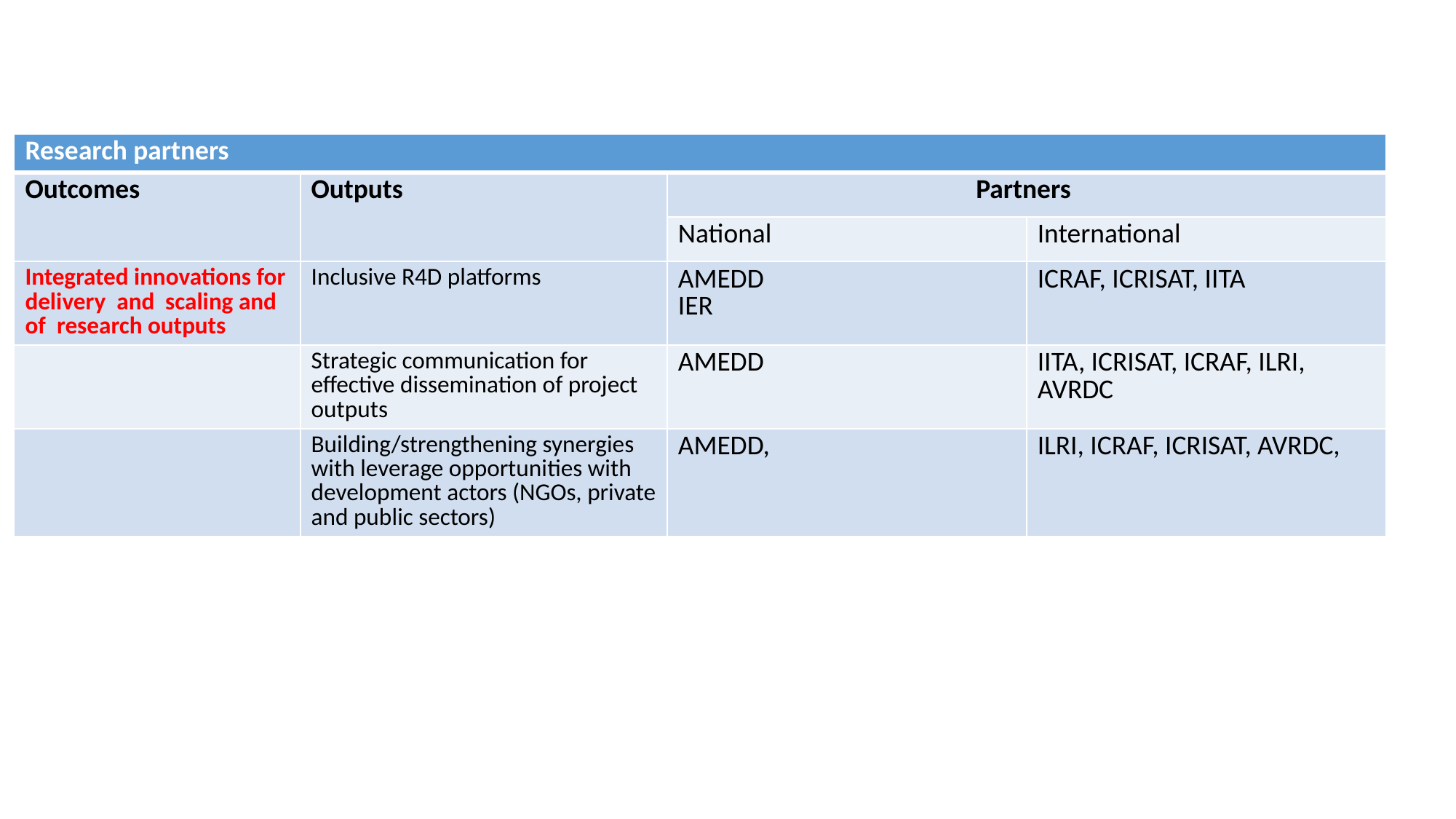

| Research partners |  |  |  |
| --- | --- | --- | --- |
| Outcomes | Outputs | Partners |  |
|  |  | National | International |
| Integrated innovations for delivery and scaling and of research outputs | Inclusive R4D platforms | AMEDD IER | ICRAF, ICRISAT, IITA |
|  | Strategic communication for effective dissemination of project outputs | AMEDD | IITA, ICRISAT, ICRAF, ILRI, AVRDC |
|  | Building/strengthening synergies with leverage opportunities with development actors (NGOs, private and public sectors) | AMEDD, | ILRI, ICRAF, ICRISAT, AVRDC, |